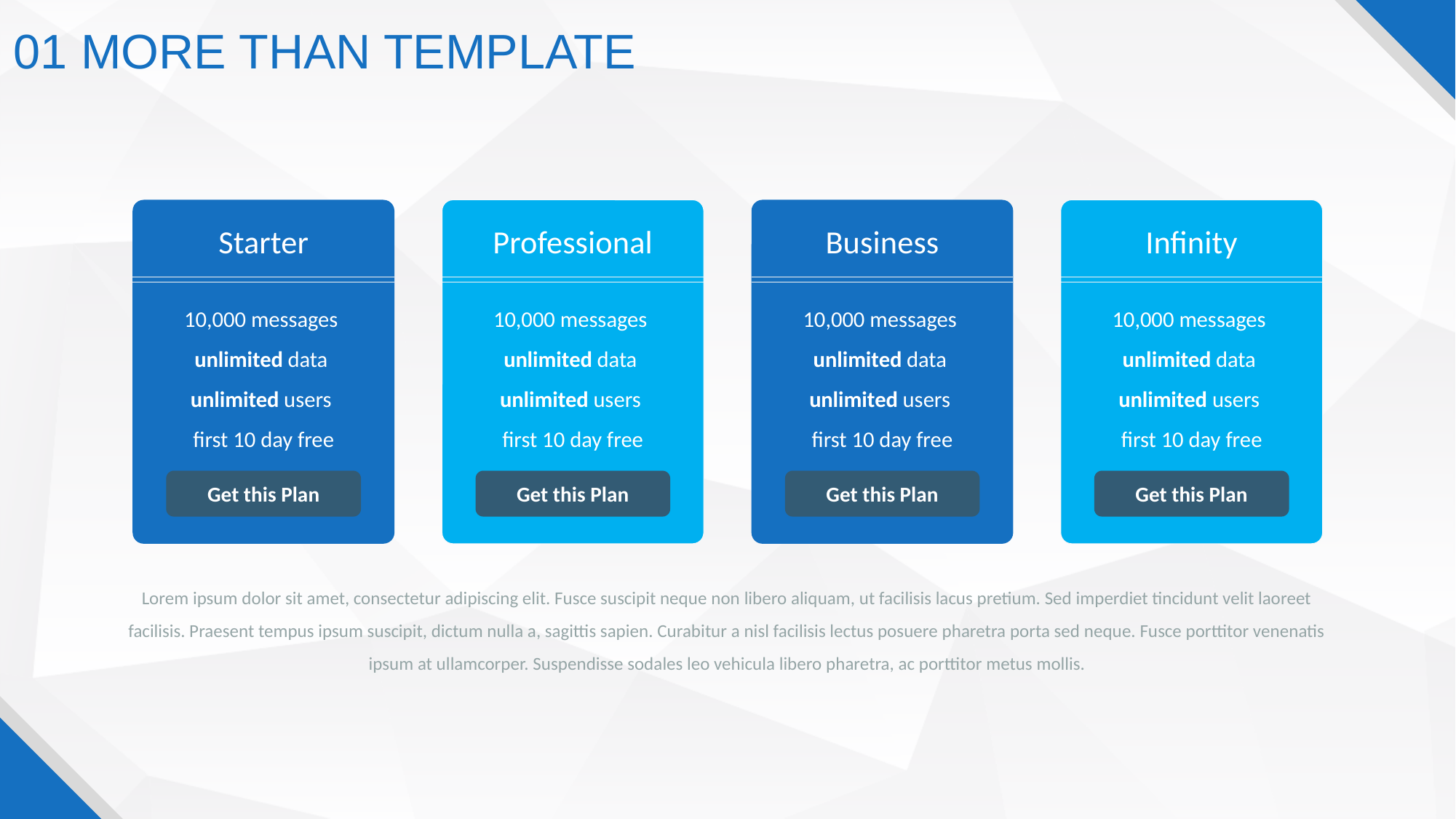

01 MORE THAN TEMPLATE

Starter
Professional
Business
Infinity
10,000 messages 
unlimited data 
unlimited users 
first 10 day free
10,000 messages 
unlimited data 
unlimited users 
first 10 day free
10,000 messages 
unlimited data 
unlimited users 
first 10 day free
10,000 messages 
unlimited data 
unlimited users 
first 10 day free
Get this Plan
Get this Plan
Get this Plan
Get this Plan
Lorem ipsum dolor sit amet, consectetur adipiscing elit. Fusce suscipit neque non libero aliquam, ut facilisis lacus pretium. Sed imperdiet tincidunt velit laoreet facilisis. Praesent tempus ipsum suscipit, dictum nulla a, sagittis sapien. Curabitur a nisl facilisis lectus posuere pharetra porta sed neque. Fusce porttitor venenatis ipsum at ullamcorper. Suspendisse sodales leo vehicula libero pharetra, ac porttitor metus mollis.